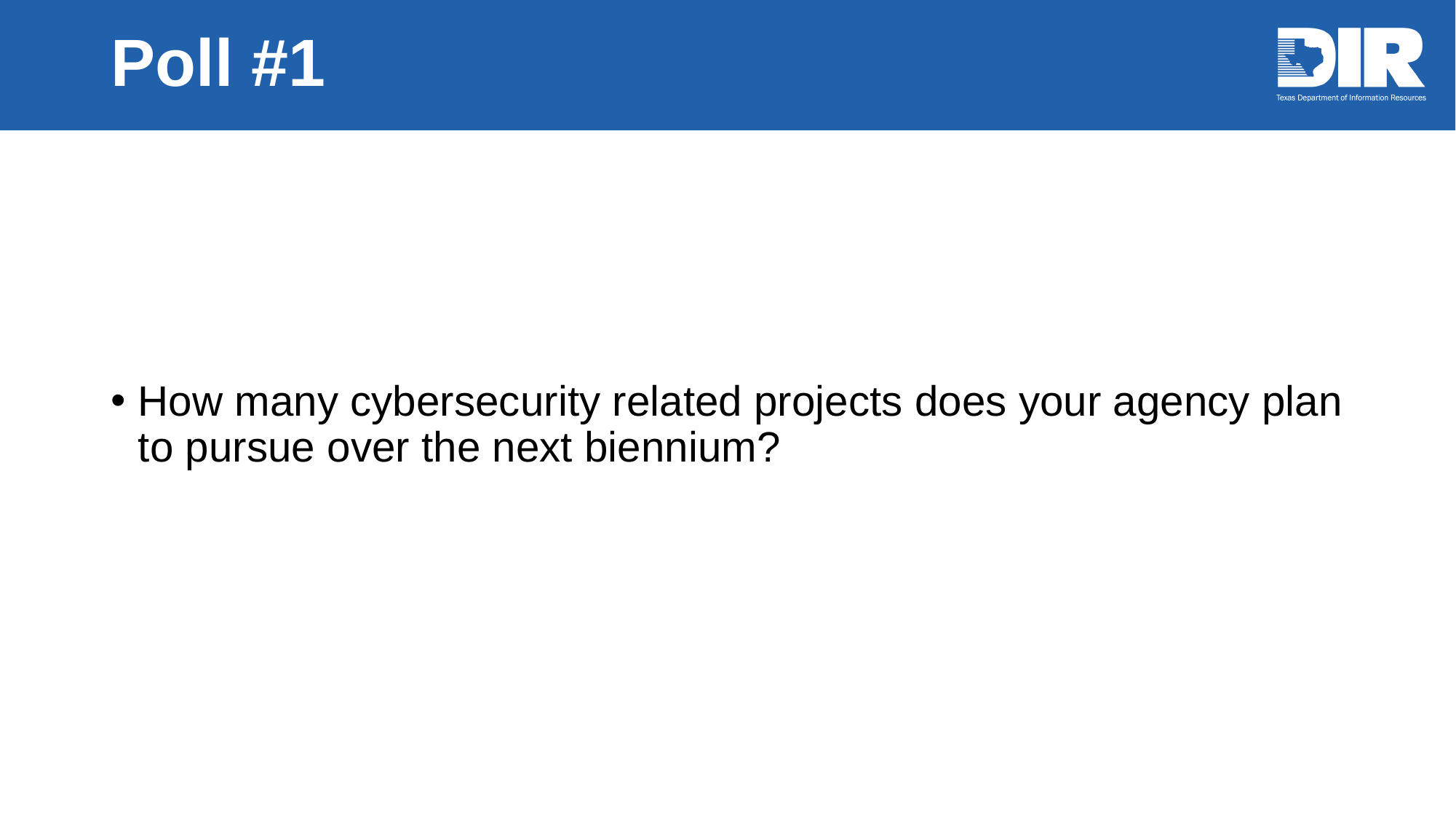

# Poll #1

How many cybersecurity related projects does your agency plan to pursue over the next biennium?